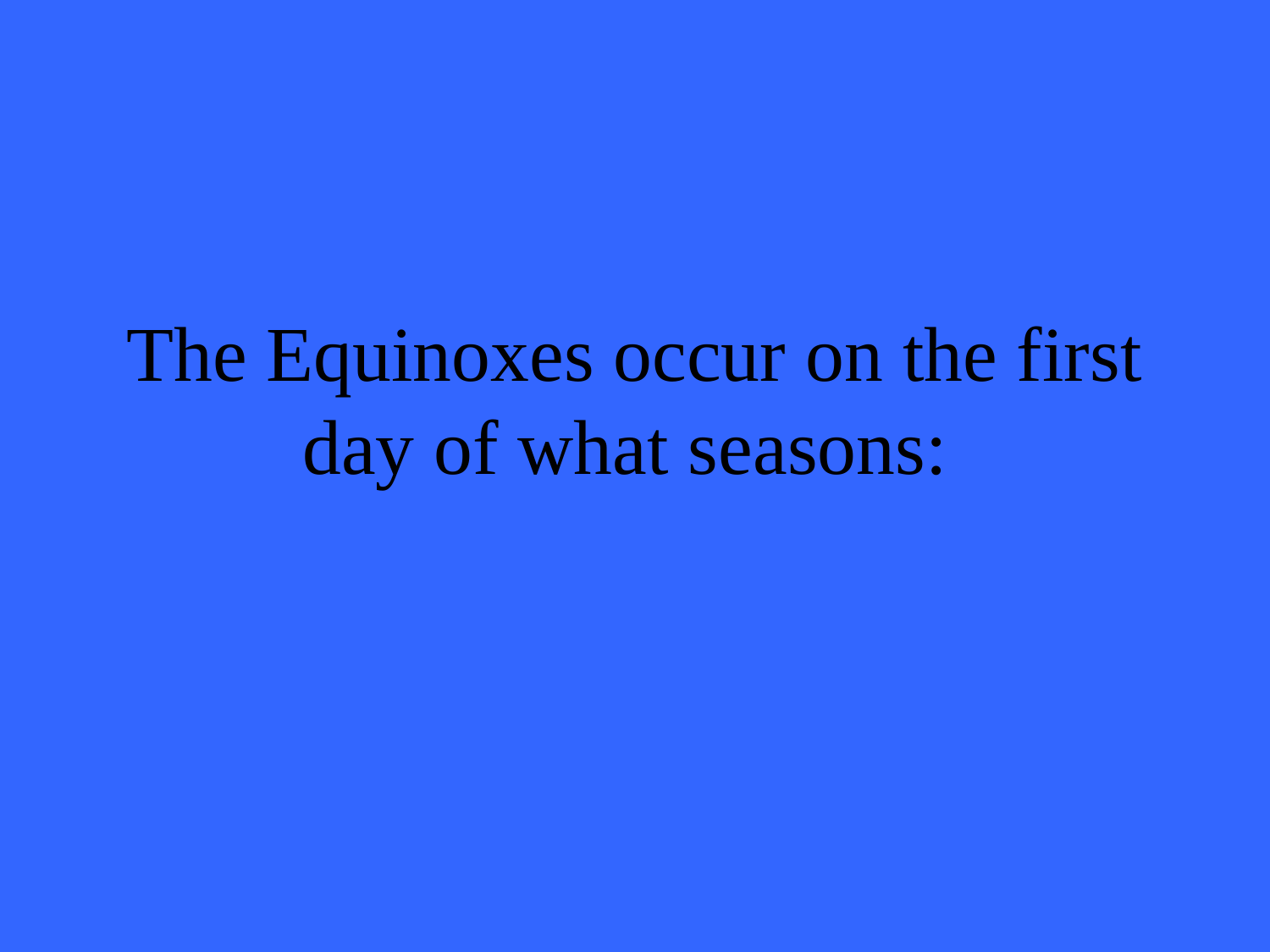

# The Equinoxes occur on the first day of what seasons: